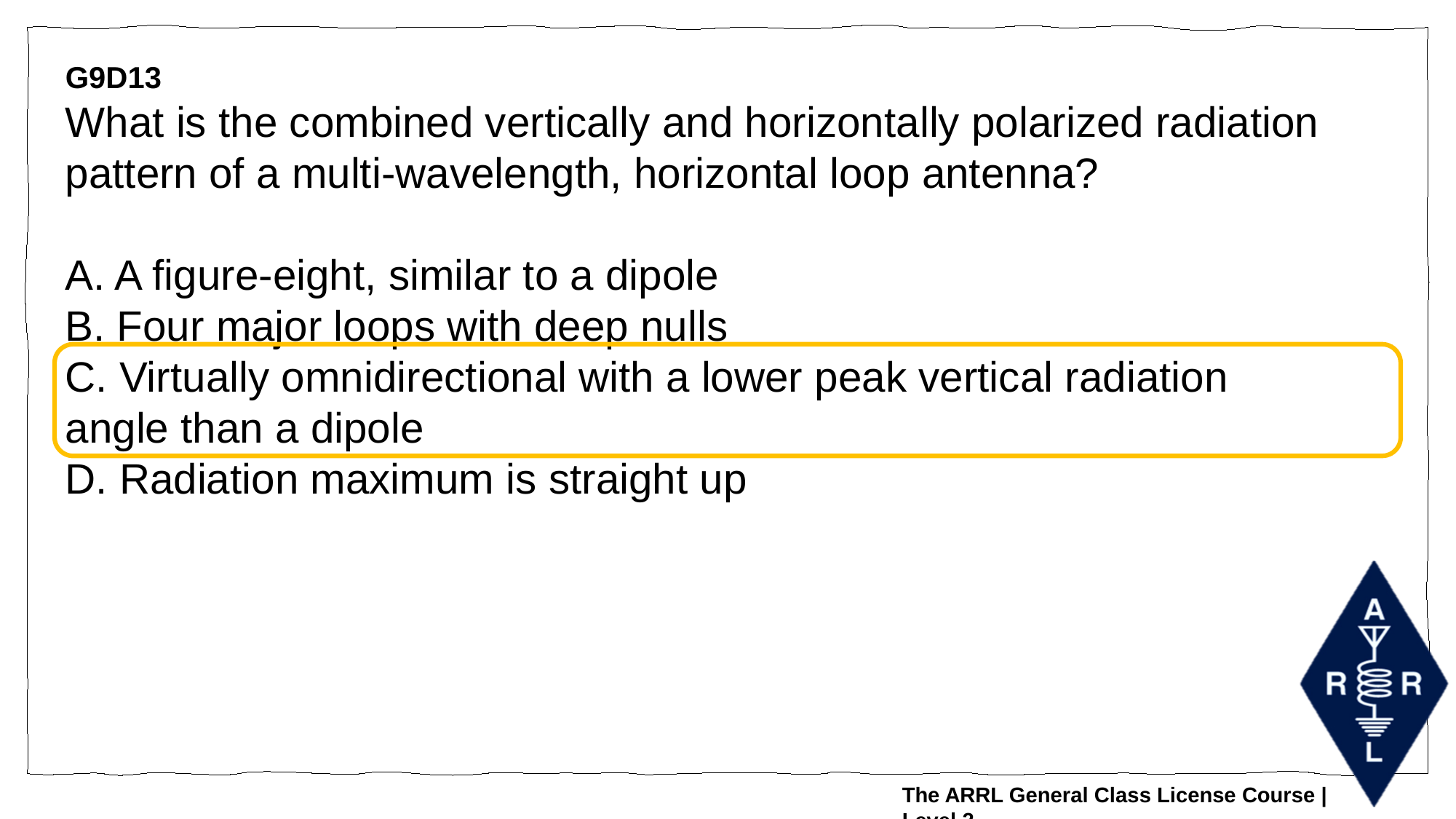

G9D13
What is the combined vertically and horizontally polarized radiation pattern of a multi-wavelength, horizontal loop antenna?

A. A figure-eight, similar to a dipole
B. Four major loops with deep nulls
C. Virtually omnidirectional with a lower peak vertical radiation angle than a dipole
D. Radiation maximum is straight up